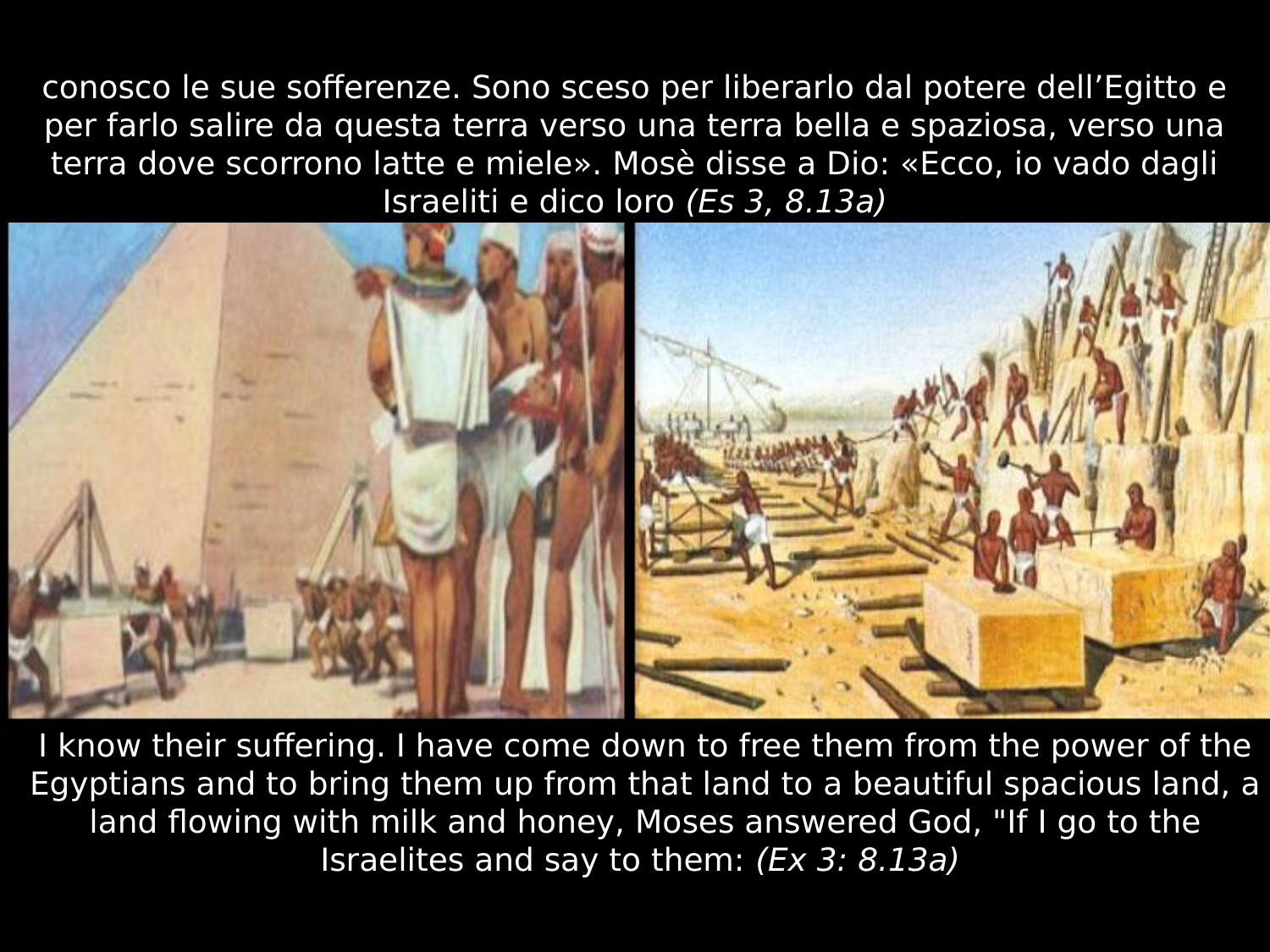

# conosco le sue sofferenze. Sono sceso per liberarlo dal potere dell’Egitto e per farlo salire da questa terra verso una terra bella e spaziosa, verso una terra dove scorrono latte e miele». Mosè disse a Dio: «Ecco, io vado dagli Israeliti e dico loro (Es 3, 8.13a)
I know their suffering. I have come down to free them from the power of the Egyptians and to bring them up from that land to a beautiful spacious land, a land flowing with milk and honey, Moses answered God, "If I go to the Israelites and say to them: (Ex 3: 8.13a)